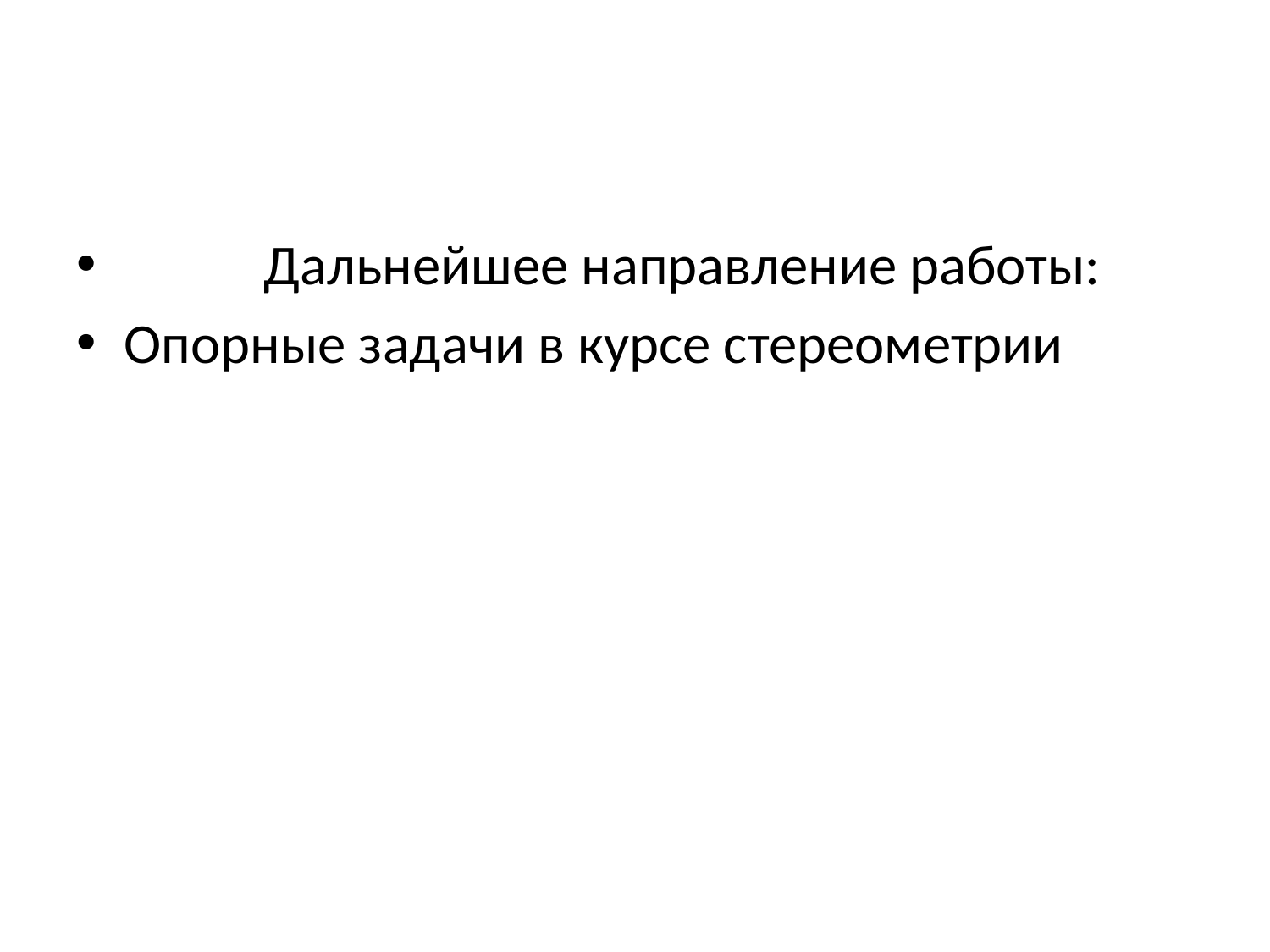

#
           Дальнейшее направление работы:
Опорные задачи в курсе стереометрии